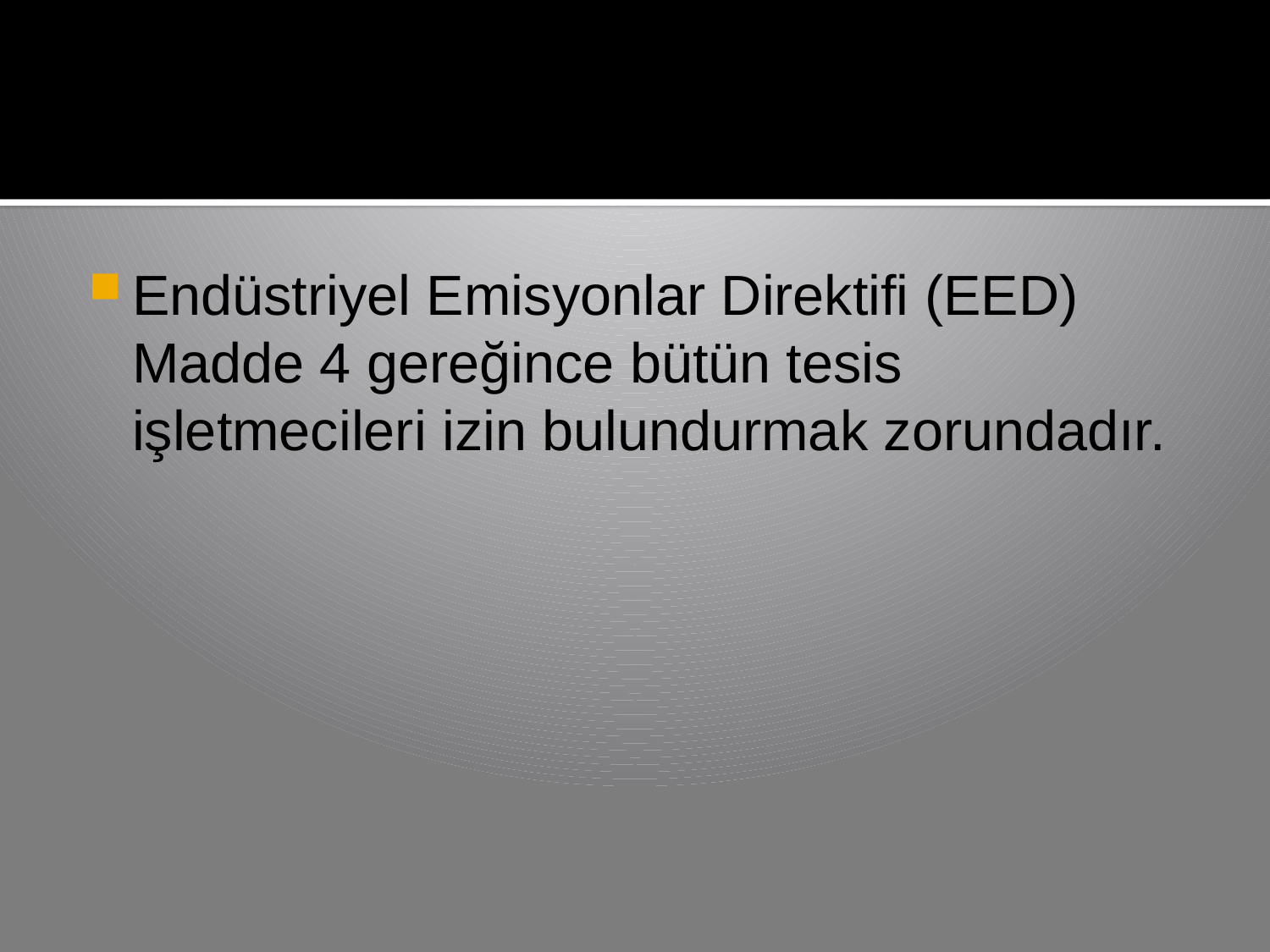

#
Endüstriyel Emisyonlar Direktifi (EED)
	Madde 4 gereğince bütün tesis işletmecileri izin bulundurmak zorundadır.